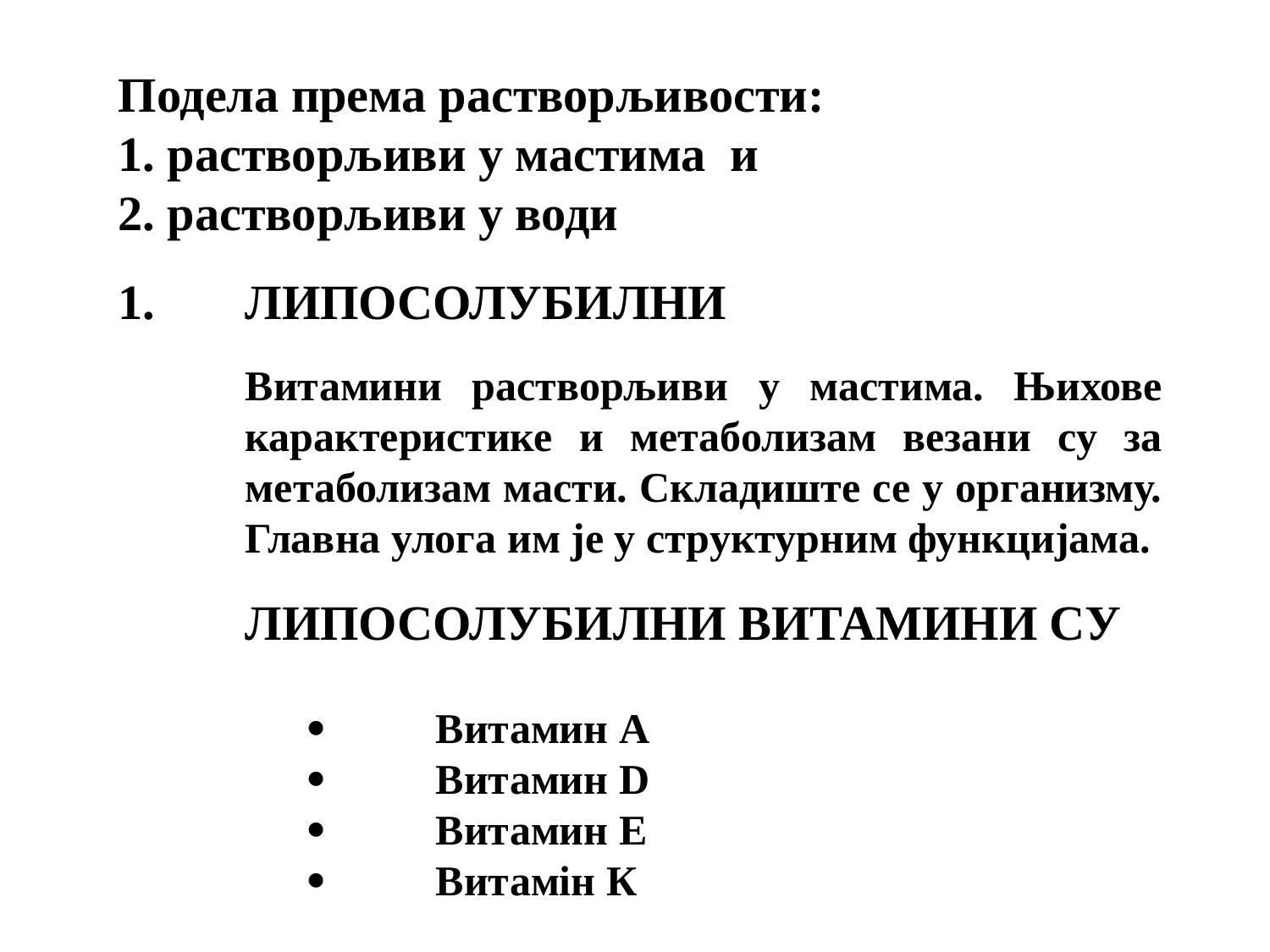

Подела према растворљивости:
1. растворљиви у мастима  и
2. растворљиви у води

1.	ЛИПОСОЛУБИЛНИ

Витамини растворљиви у мастима. Њихове карактеристике и метаболизам везани су за метаболизам масти. Складиште се у организму. Главна улога им је у структурним функцијама.

ЛИПОСОЛУБИЛНИ ВИТАМИНИ СУ

•	Витамин А
•	Витамин D
•	Витамин Е
•	Витамiн К